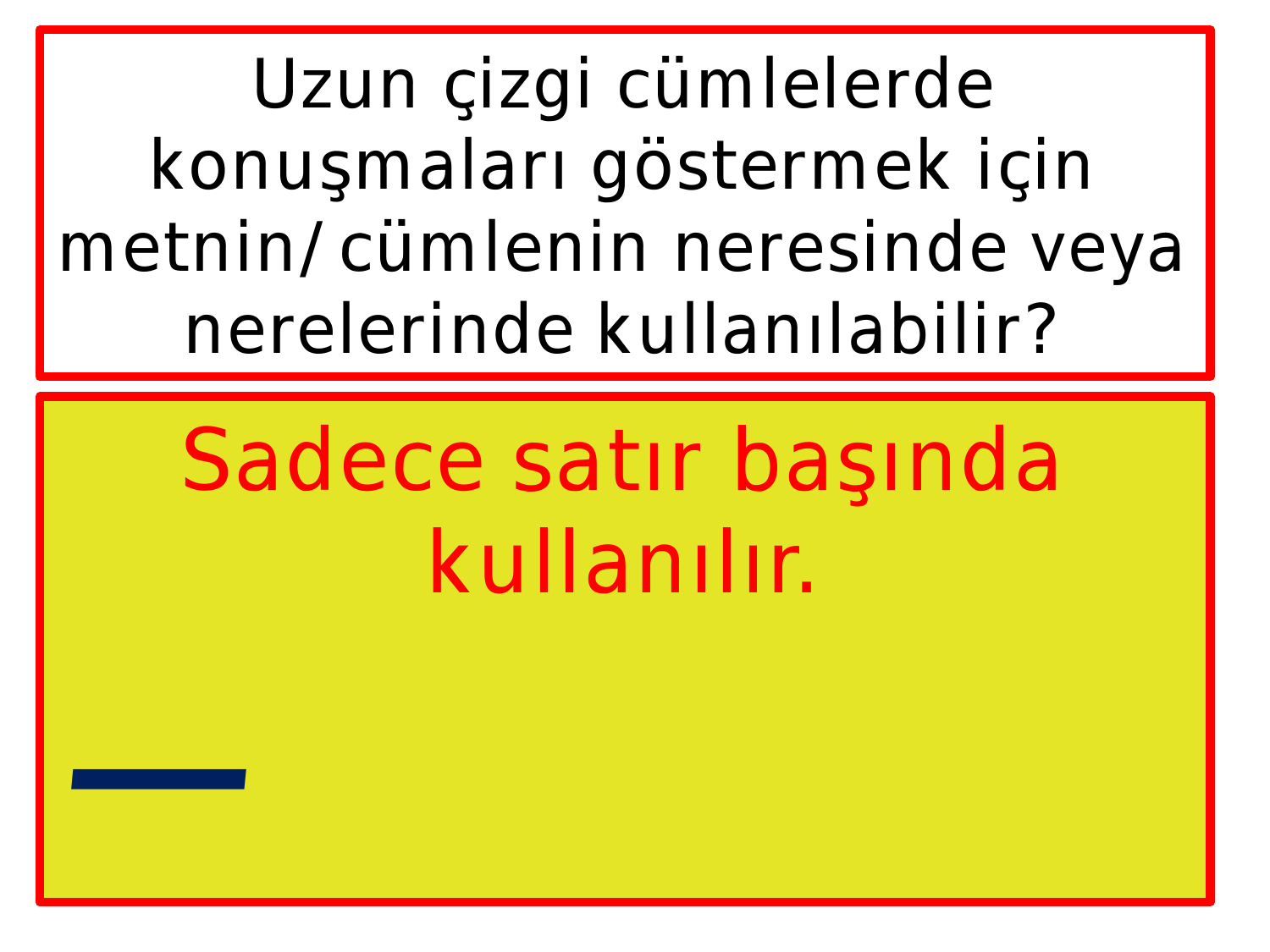

# Uzun çizgi cümlelerde konuşmaları göstermek için metnin/cümlenin neresinde veya nerelerinde kullanılabilir?
Sadece satır başında kullanılır.
—